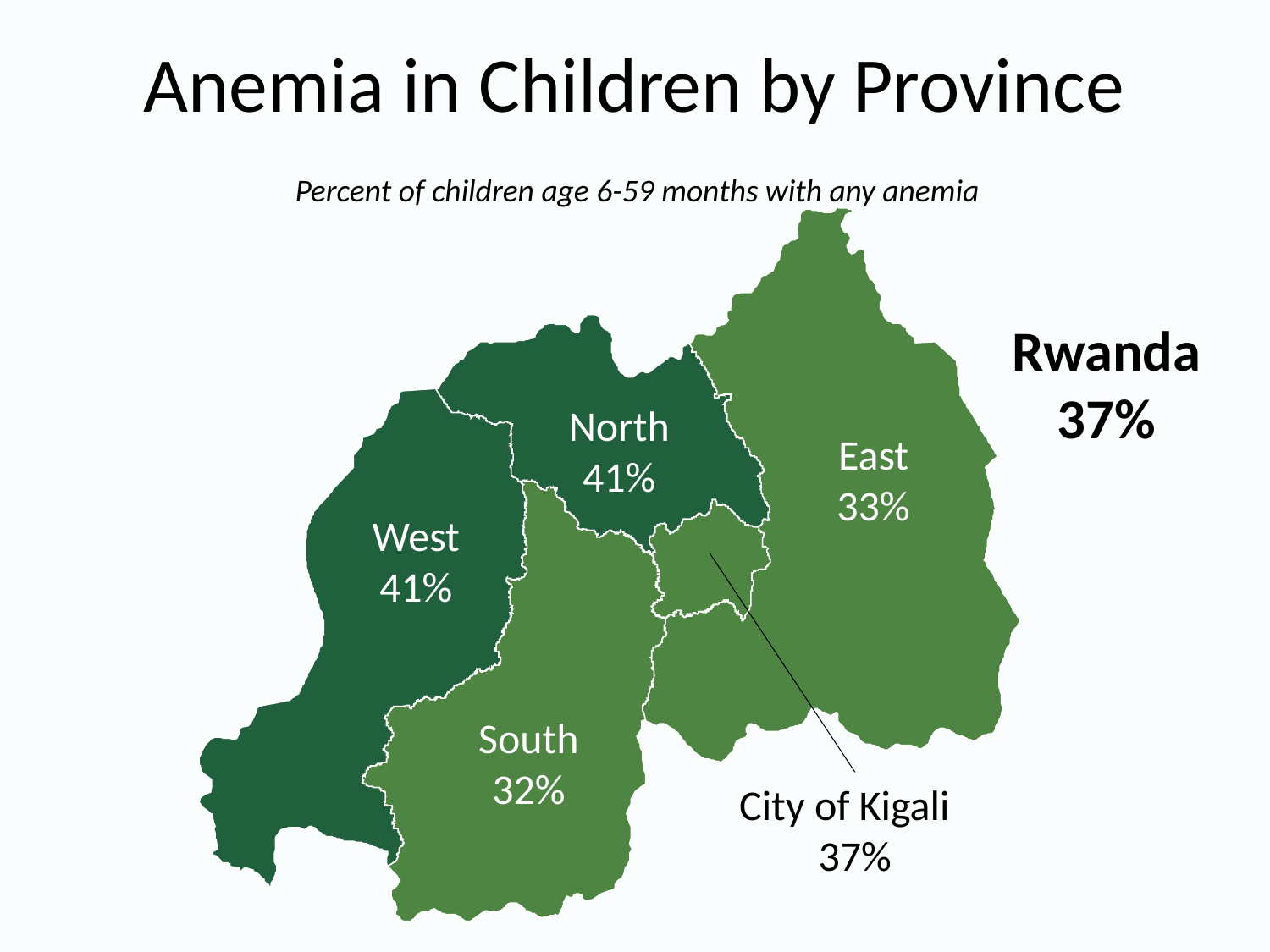

# Anemia in Children by Province
Percent of children age 6-59 months with any anemia

Rwanda
37%
North
41%
East
33%
West
41%
South
32%
City of Kigali
37%